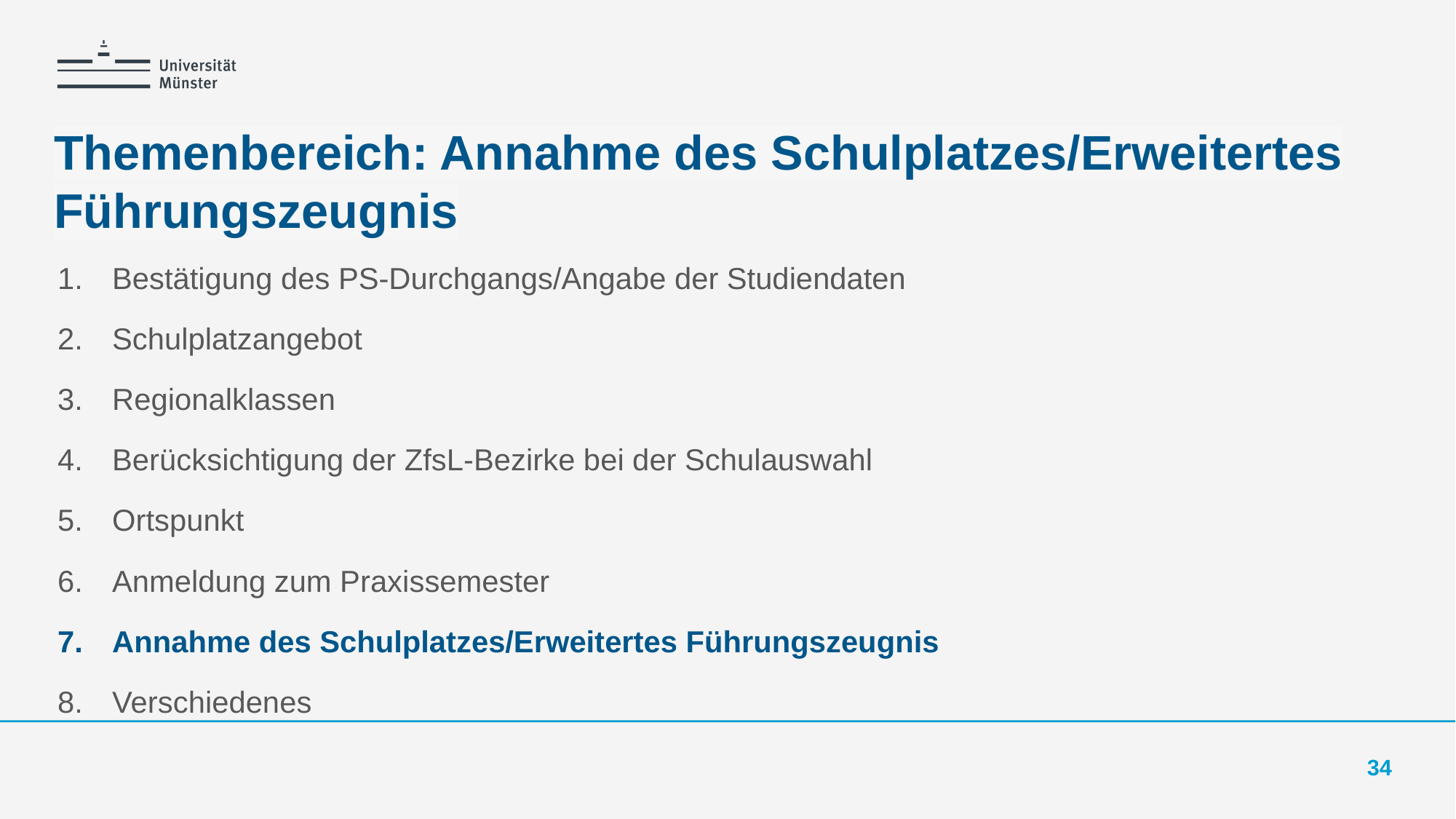

# Themenbereich: Annahme des Schulplatzes/Erweitertes Führungszeugnis
Bestätigung des PS-Durchgangs/Angabe der Studiendaten
Schulplatzangebot
Regionalklassen
Berücksichtigung der ZfsL-Bezirke bei der Schulauswahl
Ortspunkt
Anmeldung zum Praxissemester
Annahme des Schulplatzes/Erweitertes Führungszeugnis
Verschiedenes

34